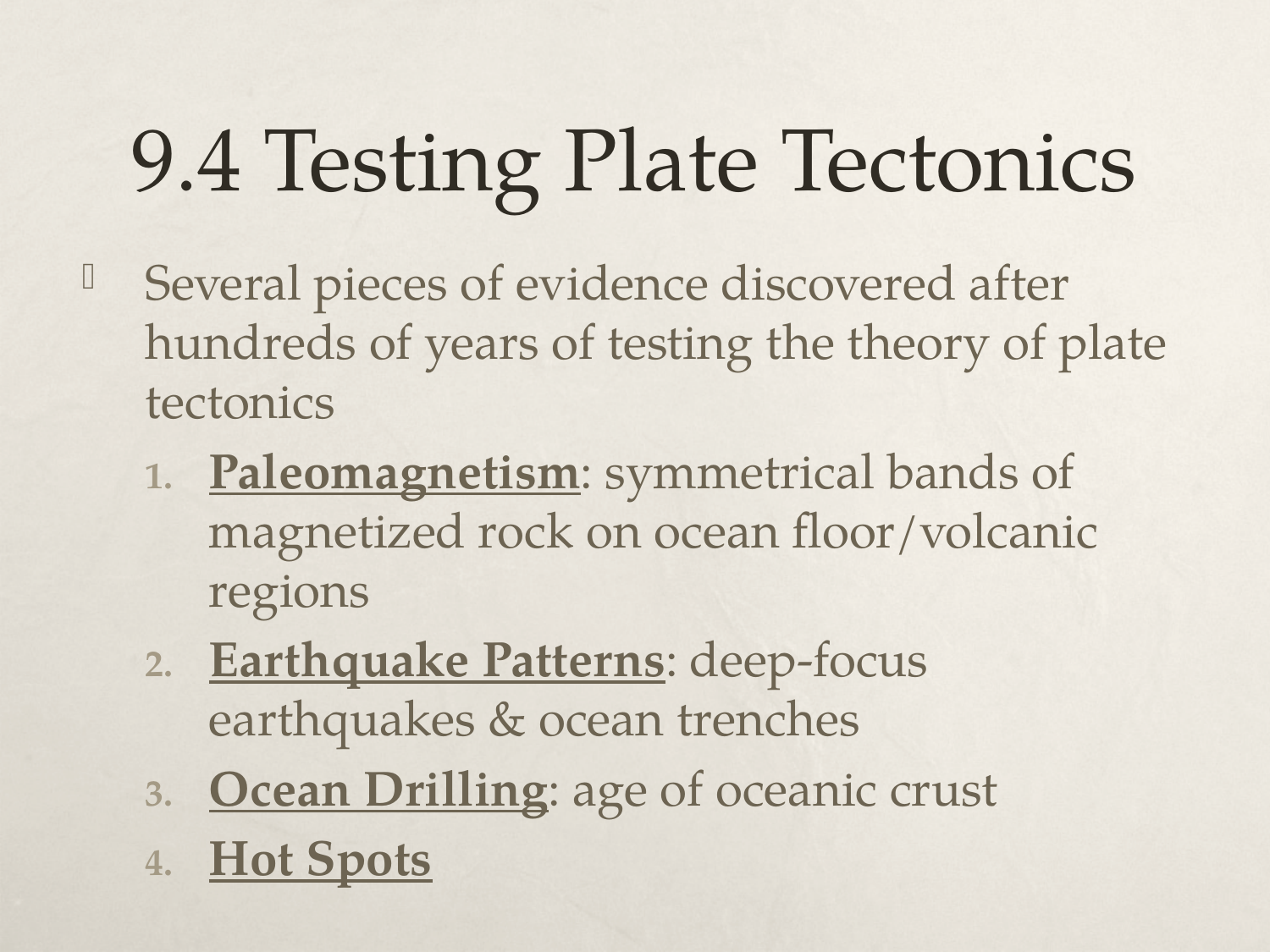

# 9.4 Testing Plate Tectonics
Several pieces of evidence discovered after hundreds of years of testing the theory of plate tectonics
Paleomagnetism: symmetrical bands of magnetized rock on ocean floor/volcanic regions
Earthquake Patterns: deep-focus earthquakes & ocean trenches
Ocean Drilling: age of oceanic crust
Hot Spots